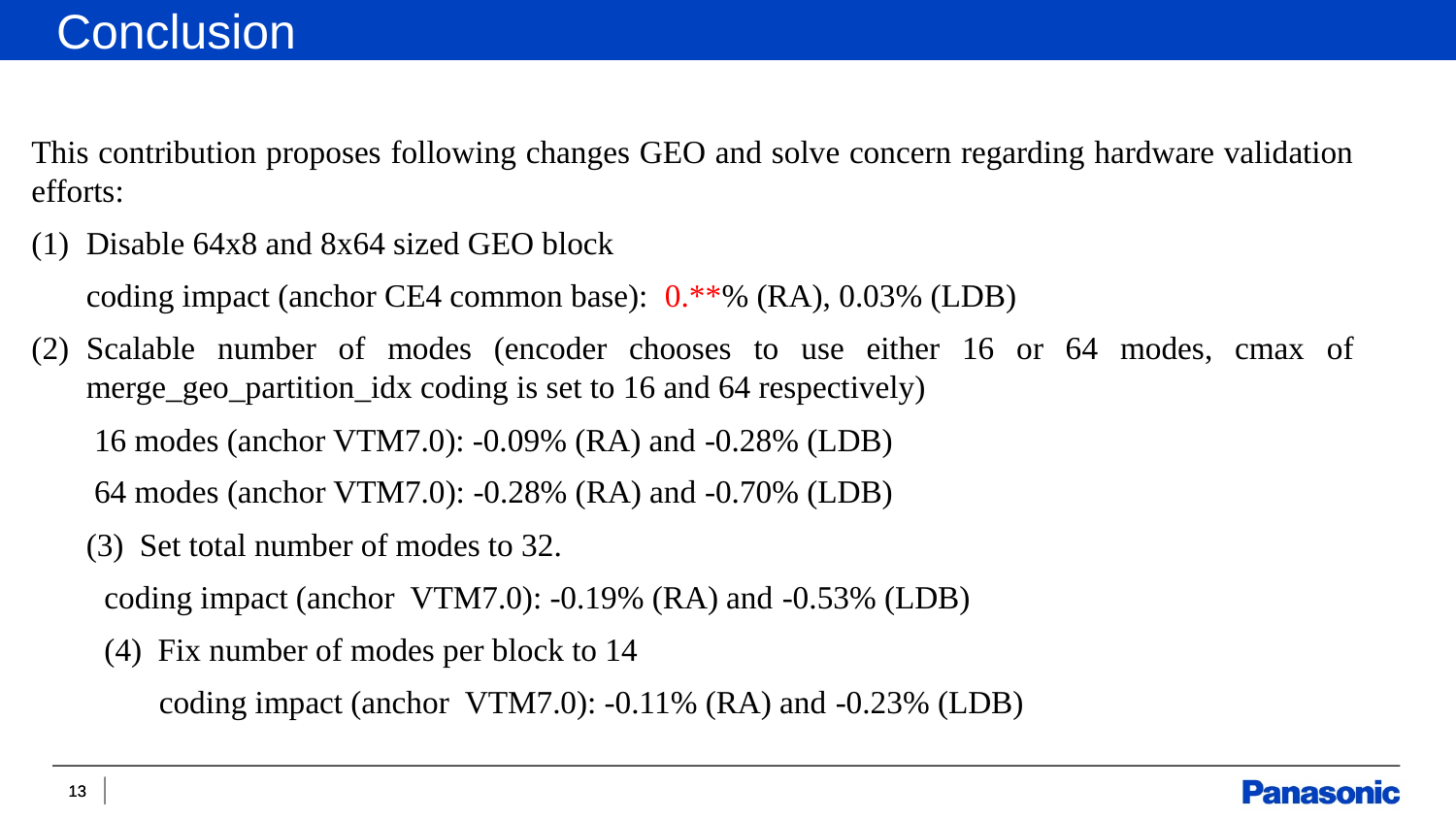

Conclusion
This contribution proposes following changes GEO and solve concern regarding hardware validation efforts:
Disable 64x8 and 8x64 sized GEO block
coding impact (anchor CE4 common base):  0.**% (RA), 0.03% (LDB)
Scalable number of modes (encoder chooses to use either 16 or 64 modes, cmax of merge_geo_partition_idx coding is set to 16 and 64 respectively)
 16 modes (anchor VTM7.0): -0.09% (RA) and -0.28% (LDB)
 64 modes (anchor VTM7.0): -0.28% (RA) and -0.70% (LDB)
(3)  Set total number of modes to 32.
coding impact (anchor  VTM7.0): -0.19% (RA) and -0.53% (LDB)
(4)  Fix number of modes per block to 14
		coding impact (anchor  VTM7.0): -0.11% (RA) and -0.23% (LDB)
13